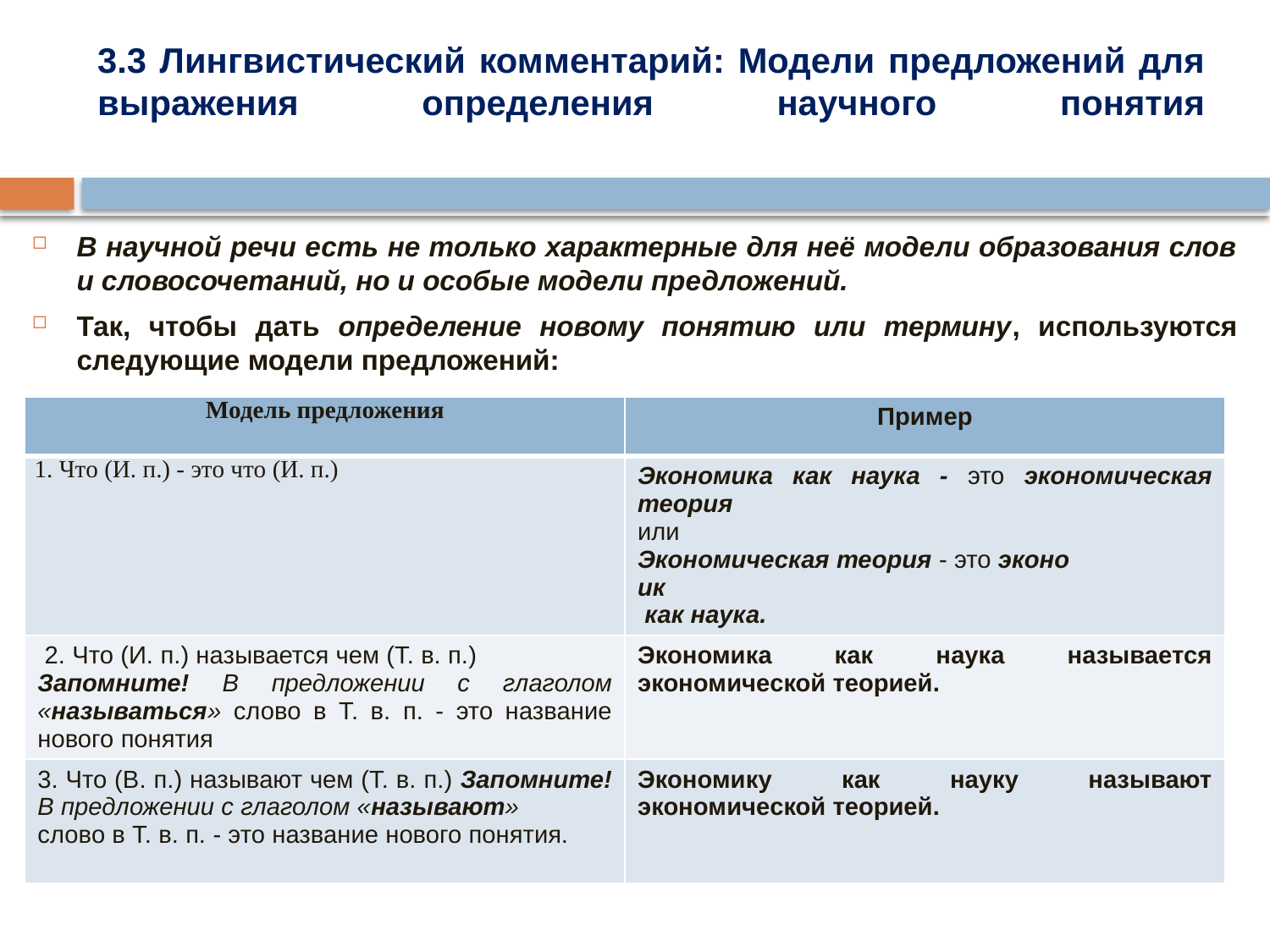

# 3.3 Лингвистический комментарий: Модели предложений для выражения определения научного понятия
В научной речи есть не только характерные для неё модели образования слов и словосочетаний, но и особые модели предложений.
Так, чтобы дать определение новому понятию или термину, используются следующие модели предложений:

| Модель предложения | Пример |
| --- | --- |
| 1. Что (И. п.) - это что (И. п.) | Экономика как наука - это экономическая теория или Экономическая теория - это эконо   ик   как наука. |
| 2. Что (И. п.) называется чем (Т. в. п.) Запомните! В предложении с глаголом «называться» слово в Т. в. п. - это название нового понятия | Экономика как наука называется экономической теорией. |
| 3. Что (В. п.) называют чем (Т. в. п.) Запомните! В предложении с глаголом «называют» слово в Т. в. п. - это название нового понятия. | Экономику как науку называют экономической теорией. |